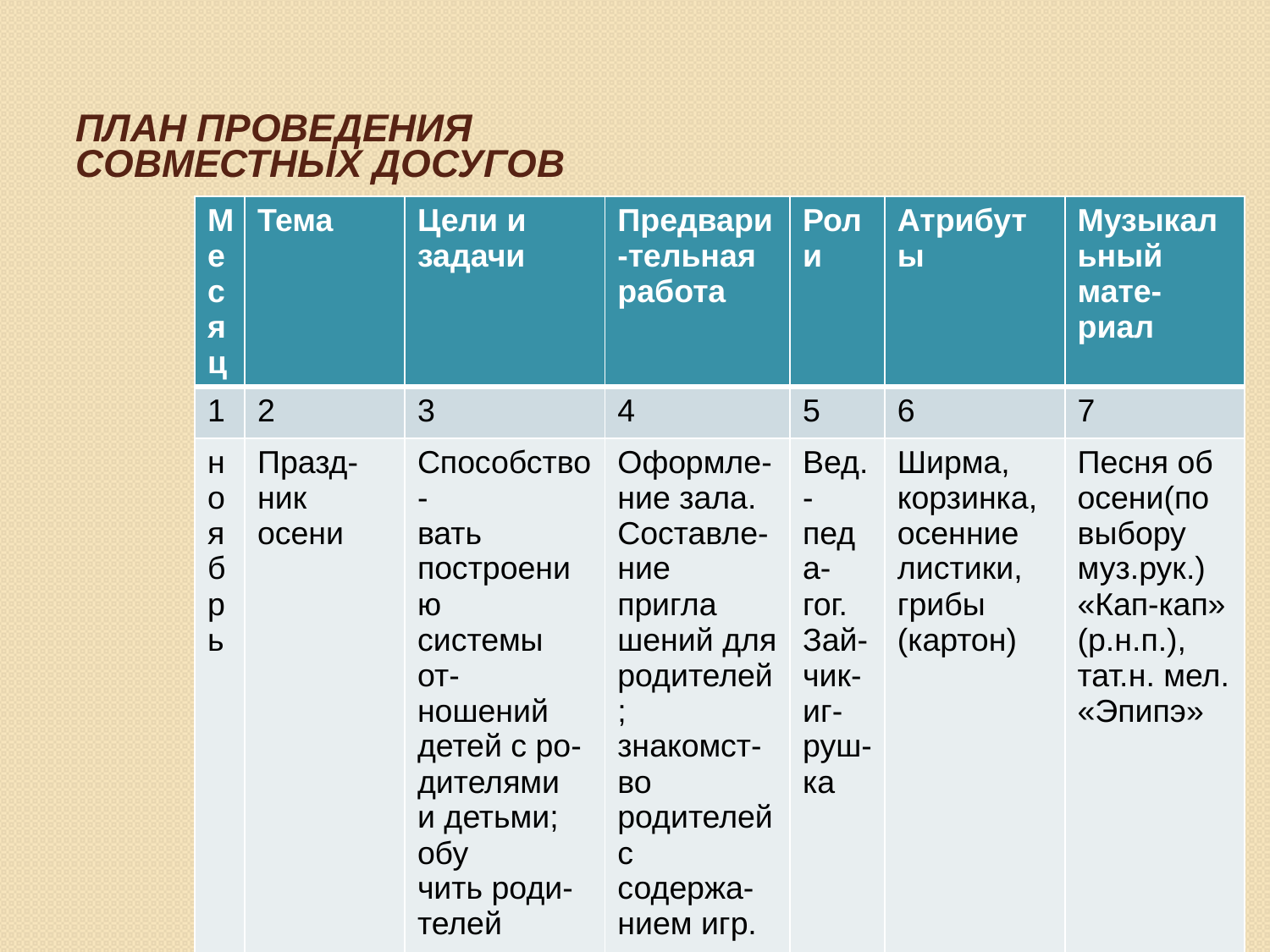

План проведения совместных досугов
| Месяц | Тема | Цели и задачи | Предвари-тельная работа | Роли | Атрибуты | Музыкальный мате- риал |
| --- | --- | --- | --- | --- | --- | --- |
| 1 | 2 | 3 | 4 | 5 | 6 | 7 |
| ноябрь | Празд-ник осени | Способство- вать построению системы от- ношений детей с ро- дителями и детьми; обу чить роди- телей играм. | Оформле-ние зала. Составле-ние пригла шений для родителей; знакомст-во родителей с содержа- нием игр. | Вед.-педа-гог. Зай-чик- иг- руш-ка | Ширма, корзинка, осенние листики, грибы (картон) | Песня об осени(по выбору муз.рук.) «Кап-кап» (р.н.п.), тат.н. мел. «Эпипэ» |